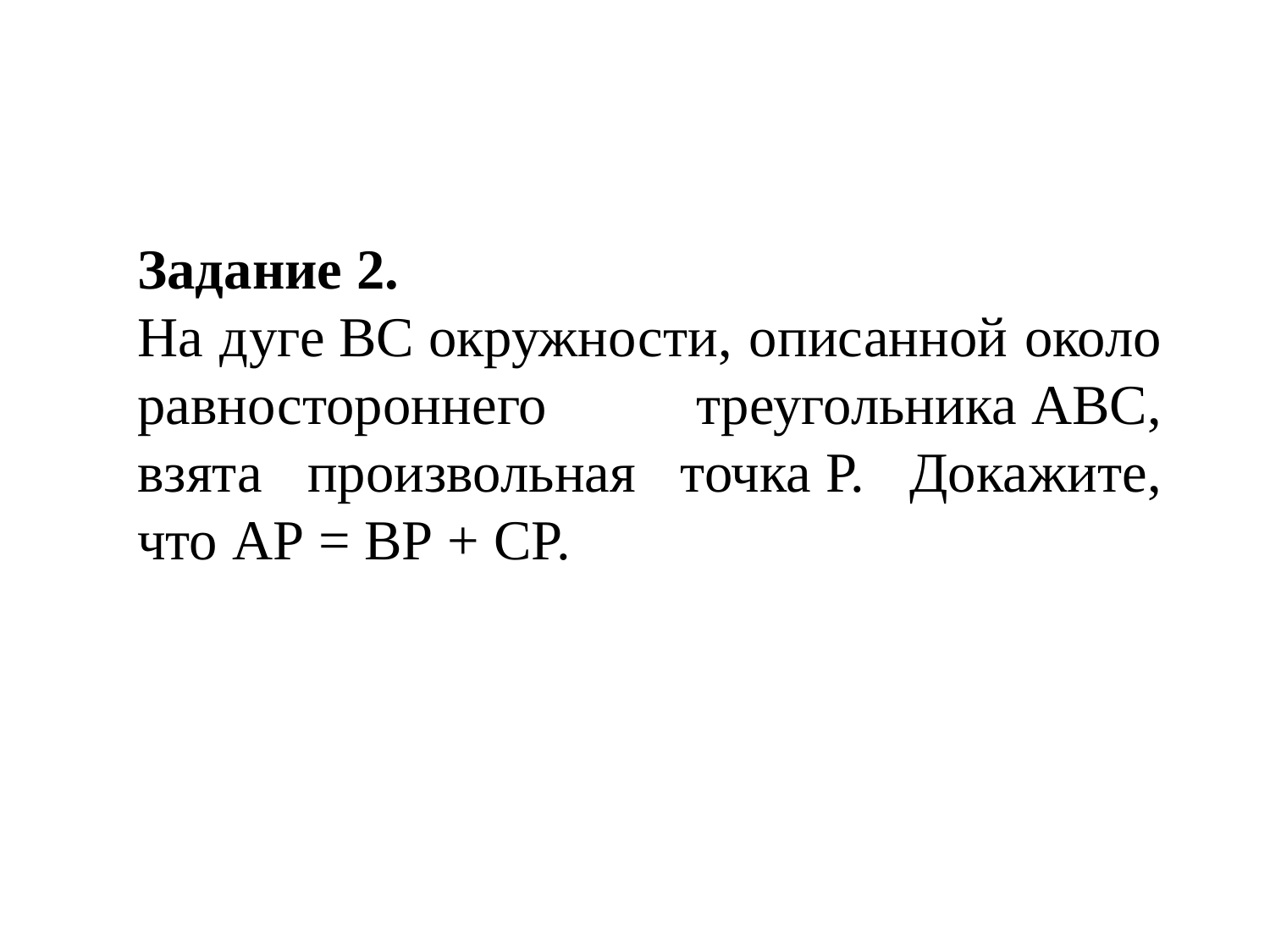

Задание 2.
На дуге BC окружности, описанной около равностороннего треугольника ABC, взята произвольная точка P. Докажите, что AP = BP + CP.